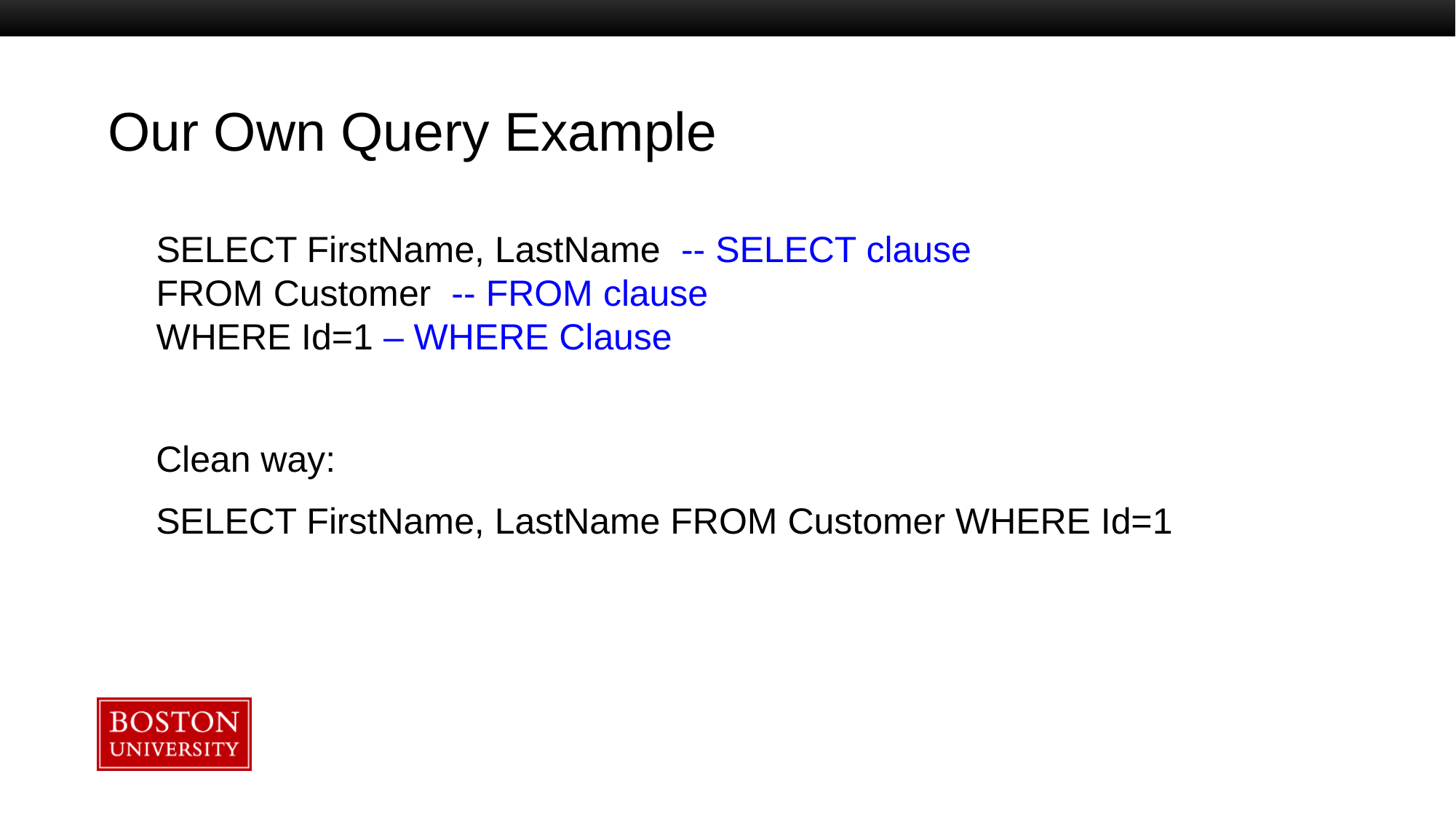

# Our Own Query Example
SELECT FirstName, LastName  -- SELECT clause
FROM Customer  -- FROM clause
WHERE Id=1 – WHERE Clause

Clean way:
SELECT FirstName, LastName FROM Customer WHERE Id=1